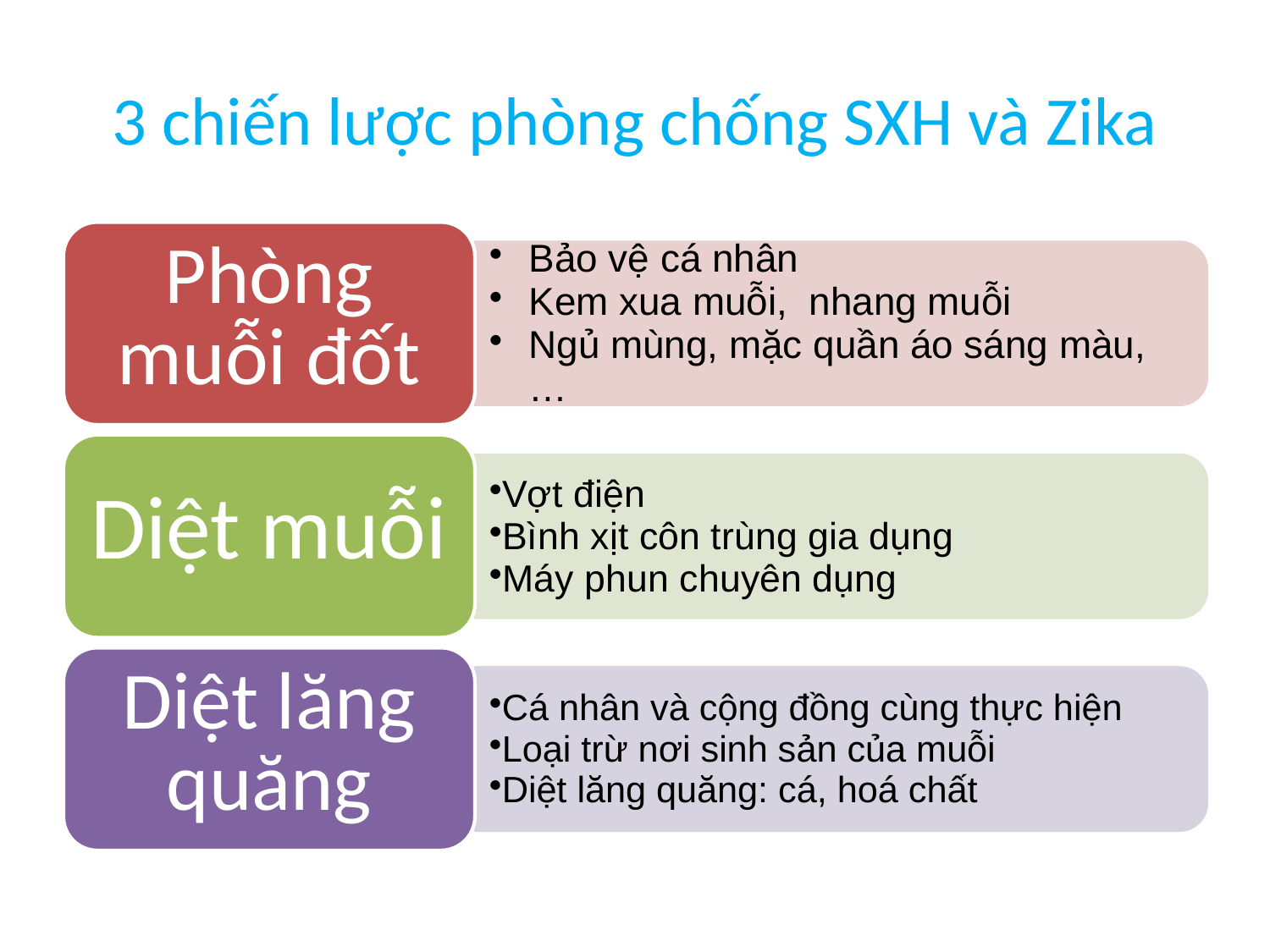

# 3 chiến lược phòng chống SXH và Zika
Phòng muỗi đốt
Bảo vệ cá nhân
Kem xua muỗi,  nhang muỗi
Diệt muỗi
Vợt điện
Bình xịt côn trùng gia dụng
Diệt lăng quăng
Cá nhân và cộng đồng cùng thực hiện
Máy phun chuyên dụng
Loại trừ nơi sinh sản của muỗi
Diệt lăng quăng: cá, hoá chất
Ngủ mùng, mặc quần áo sáng màu,…